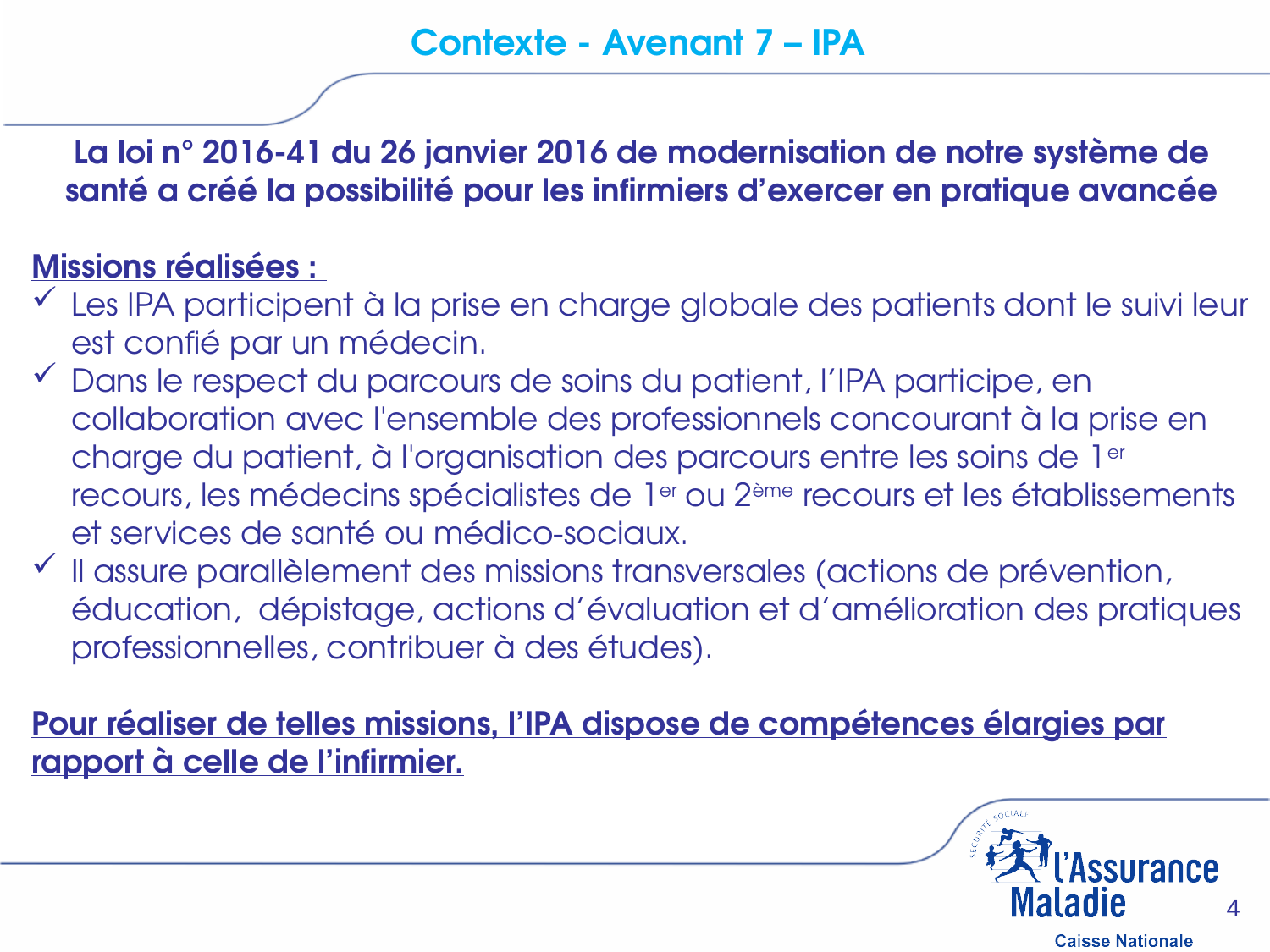

# Contexte - Avenant 7 – IPA
La loi n° 2016-41 du 26 janvier 2016 de modernisation de notre système de santé a créé la possibilité pour les infirmiers d’exercer en pratique avancée

Missions réalisées :
Les IPA participent à la prise en charge globale des patients dont le suivi leur est confié par un médecin.
Dans le respect du parcours de soins du patient, l’IPA participe, en collaboration avec l'ensemble des professionnels concourant à la prise en charge du patient, à l'organisation des parcours entre les soins de 1er recours, les médecins spécialistes de 1er ou 2ème recours et les établissements et services de santé ou médico-sociaux.
Il assure parallèlement des missions transversales (actions de prévention,  éducation,  dépistage, actions d’évaluation et d’amélioration des pratiques professionnelles, contribuer à des études).

Pour réaliser de telles missions, l’IPA dispose de compétences élargies par rapport à celle de l’infirmier.

4